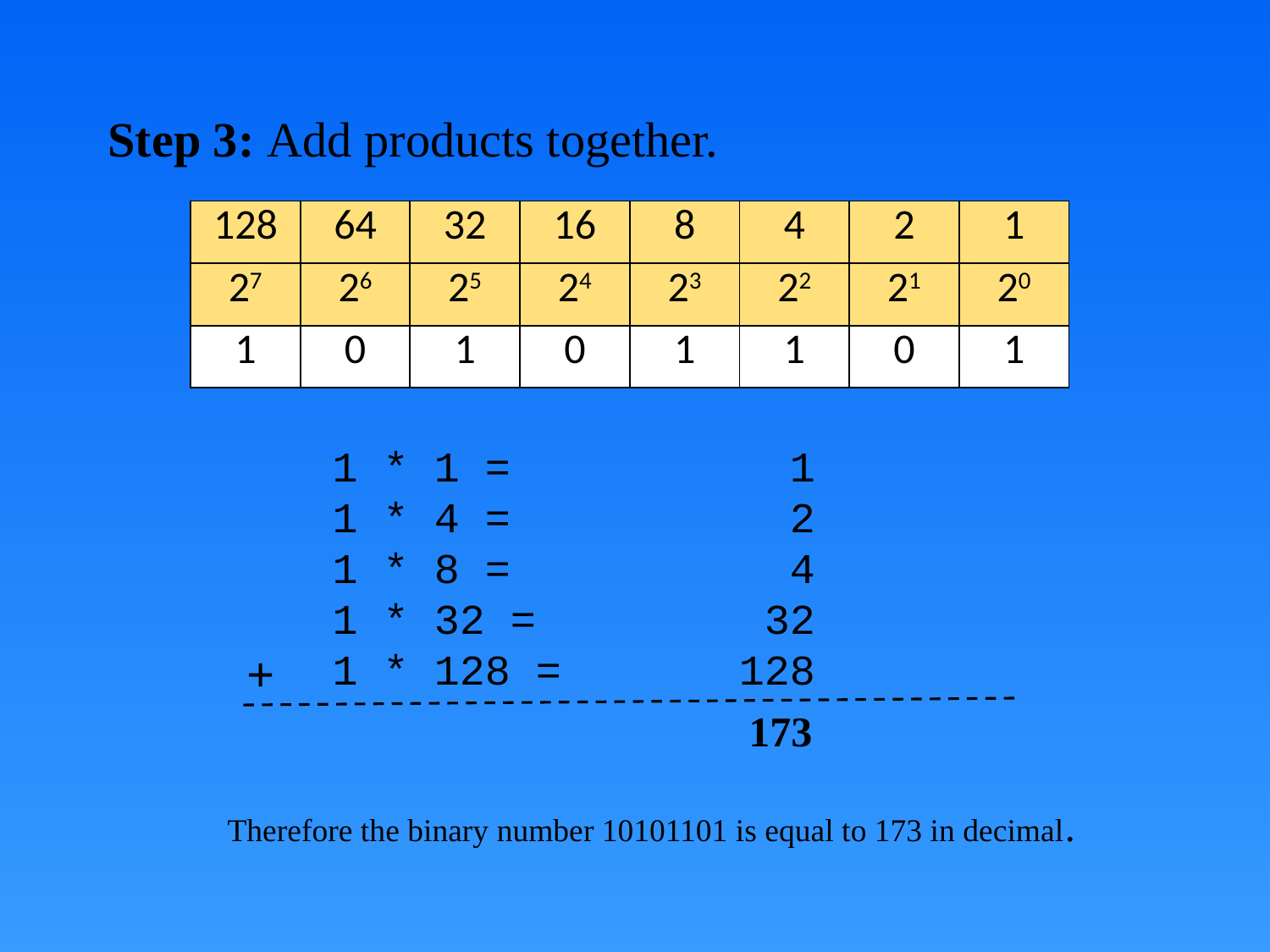

# Step 3: Add products together.
| 128 | 64 | 32 | 16 | 8 | 4 | 2 | 1 |
| --- | --- | --- | --- | --- | --- | --- | --- |
| 27 | 26 | 25 | 24 | 23 | 22 | 21 | 20 |
| 1 | 0 | 1 | 0 | 1 | 1 | 0 | 1 |
1 * 1 =           1
1 * 4 =           2
1 * 8 = 		   4
1 * 32 =         32
1 * 128 =       128
+
173
Therefore the binary number 10101101 is equal to 173 in decimal.